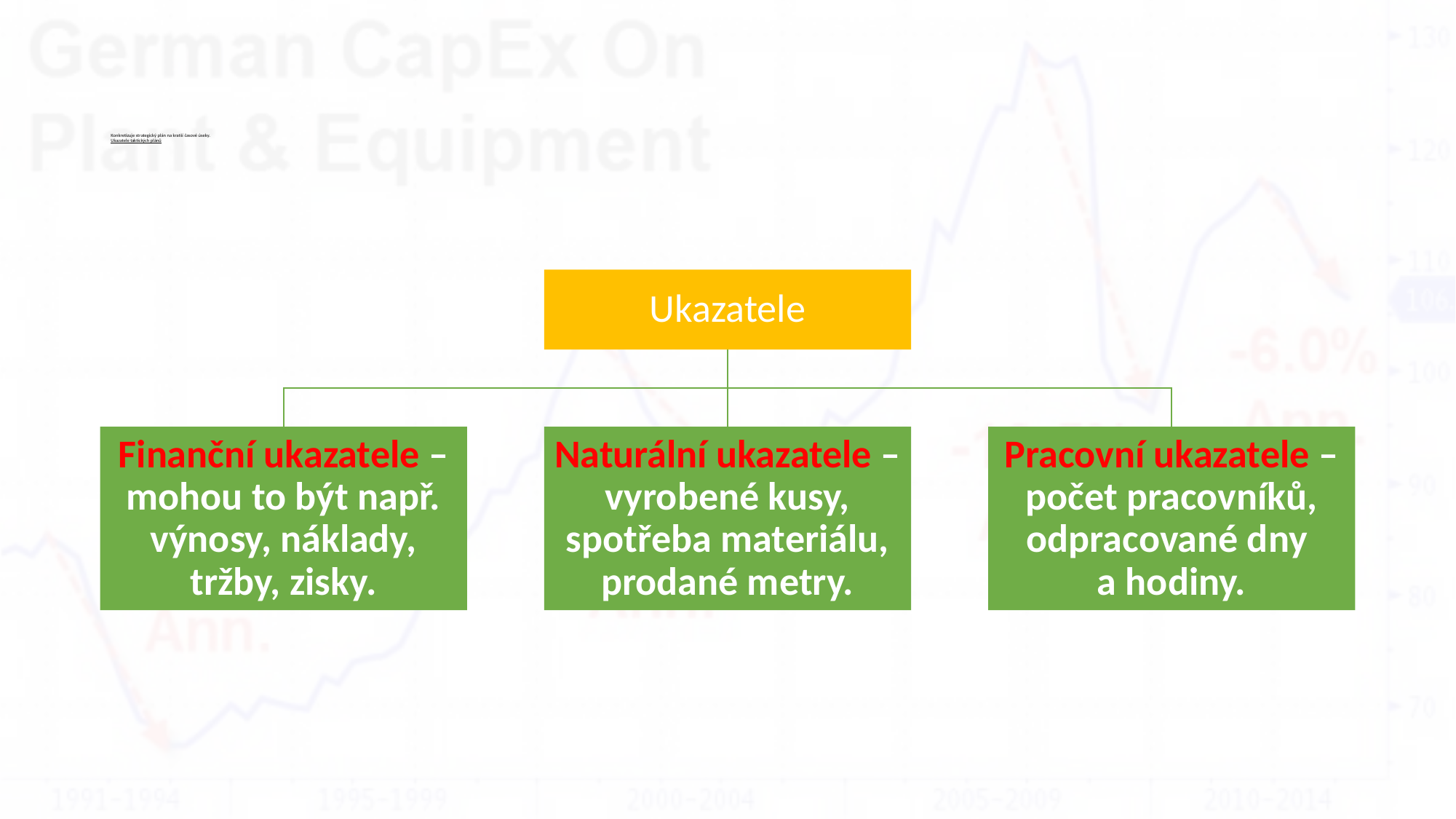

# Konkretizuje strategický plán na kratší časové úseky. Ukazatele taktických plánů
Ukazatele
Finanční ukazatele – mohou to být např. výnosy, náklady, tržby, zisky.
Naturální ukazatele – vyrobené kusy, spotřeba materiálu, prodané metry.
Pracovní ukazatele – počet pracovníků, odpracované dny
a hodiny.